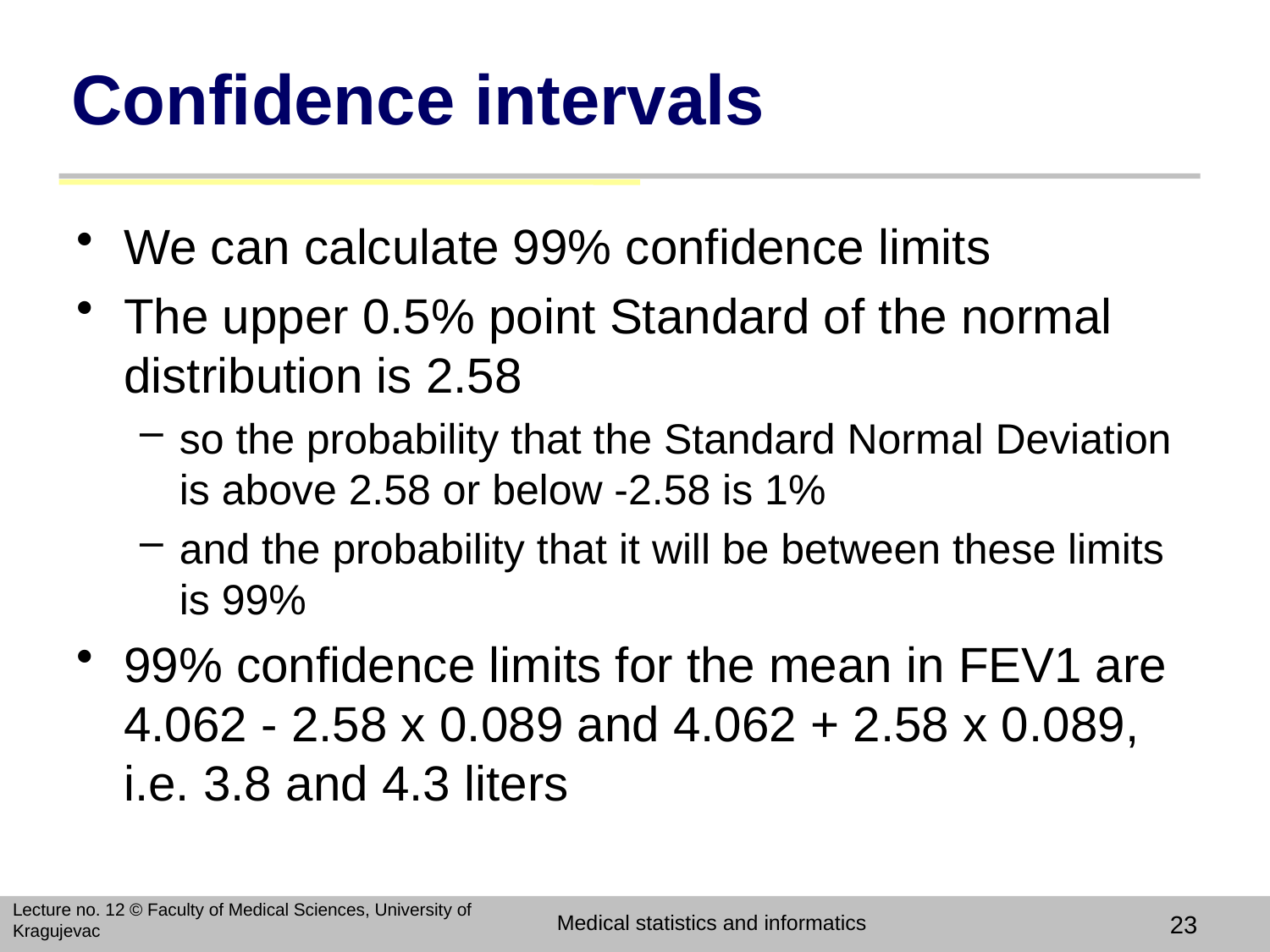

# Confidence intervals
We can calculate 99% confidence limits
The upper 0.5% point Standard of the normal distribution is 2.58
so the probability that the Standard Normal Deviation is above 2.58 or below -2.58 is 1%
and the probability that it will be between these limits is 99%
99% confidence limits for the mean in FEV1 are 4.062 - 2.58 x 0.089 and 4.062 + 2.58 x 0.089, i.e. 3.8 and 4.3 liters
Lecture no. 12 © Faculty of Medical Sciences, University of Kragujevac
Medical statistics and informatics
23